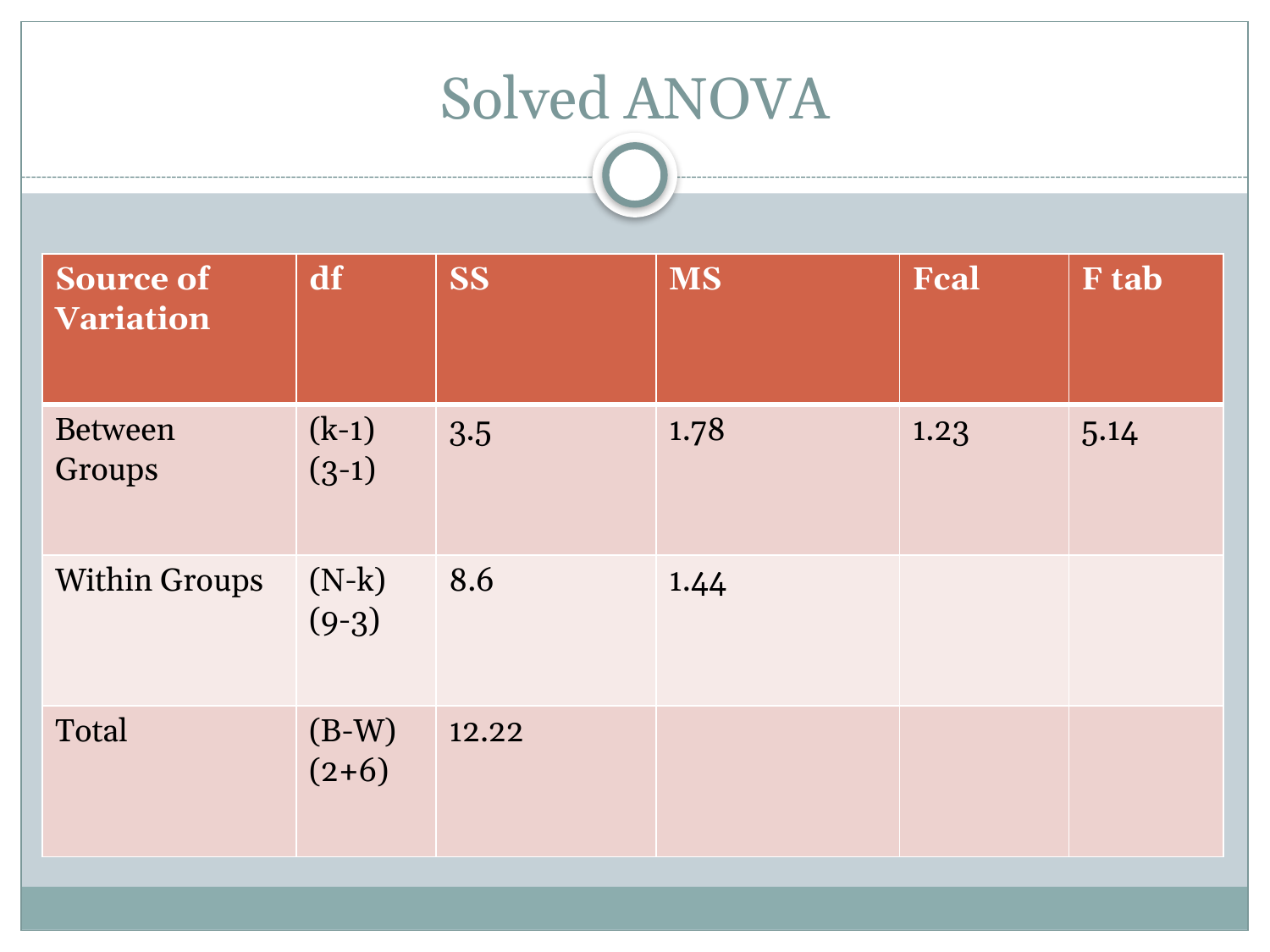

# Solved ANOVA
| Source of Variation | df | SS | MS | Fcal | F tab |
| --- | --- | --- | --- | --- | --- |
| Between Groups | (k-1) (3-1) | 3.5 | 1.78 | 1.23 | 5.14 |
| Within Groups | (N-k) (9-3) | 8.6 | 1.44 |  |  |
| Total | (B-W) (2+6) | 12.22 |  |  |  |